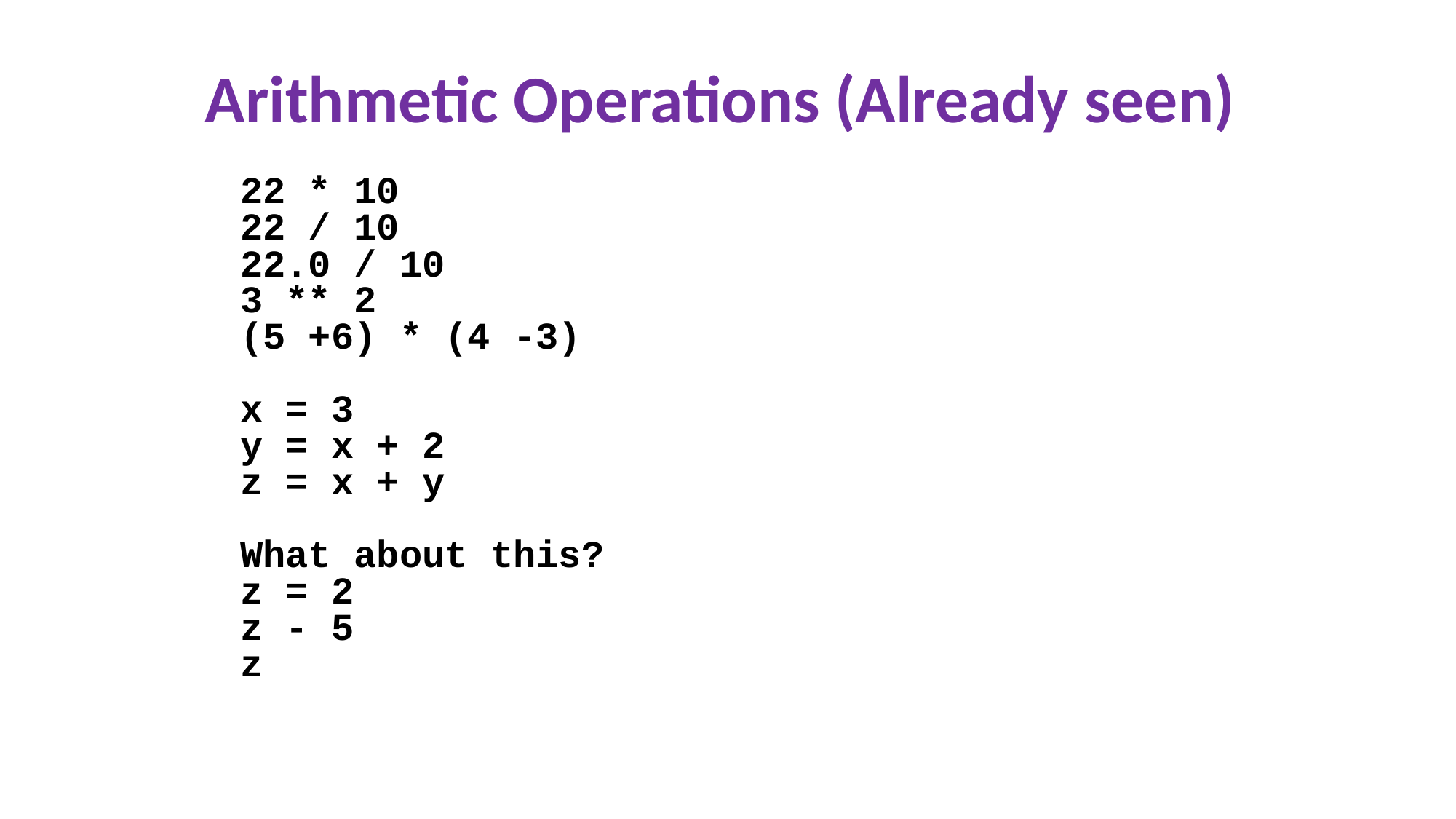

# Arithmetic Operations (Already seen)
22 * 10
22 / 10
22.0 / 10
3 ** 2
(5 +6) * (4 -3)

x = 3
y = x + 2
z = x + y

What about this?
z = 2
z - 5
z